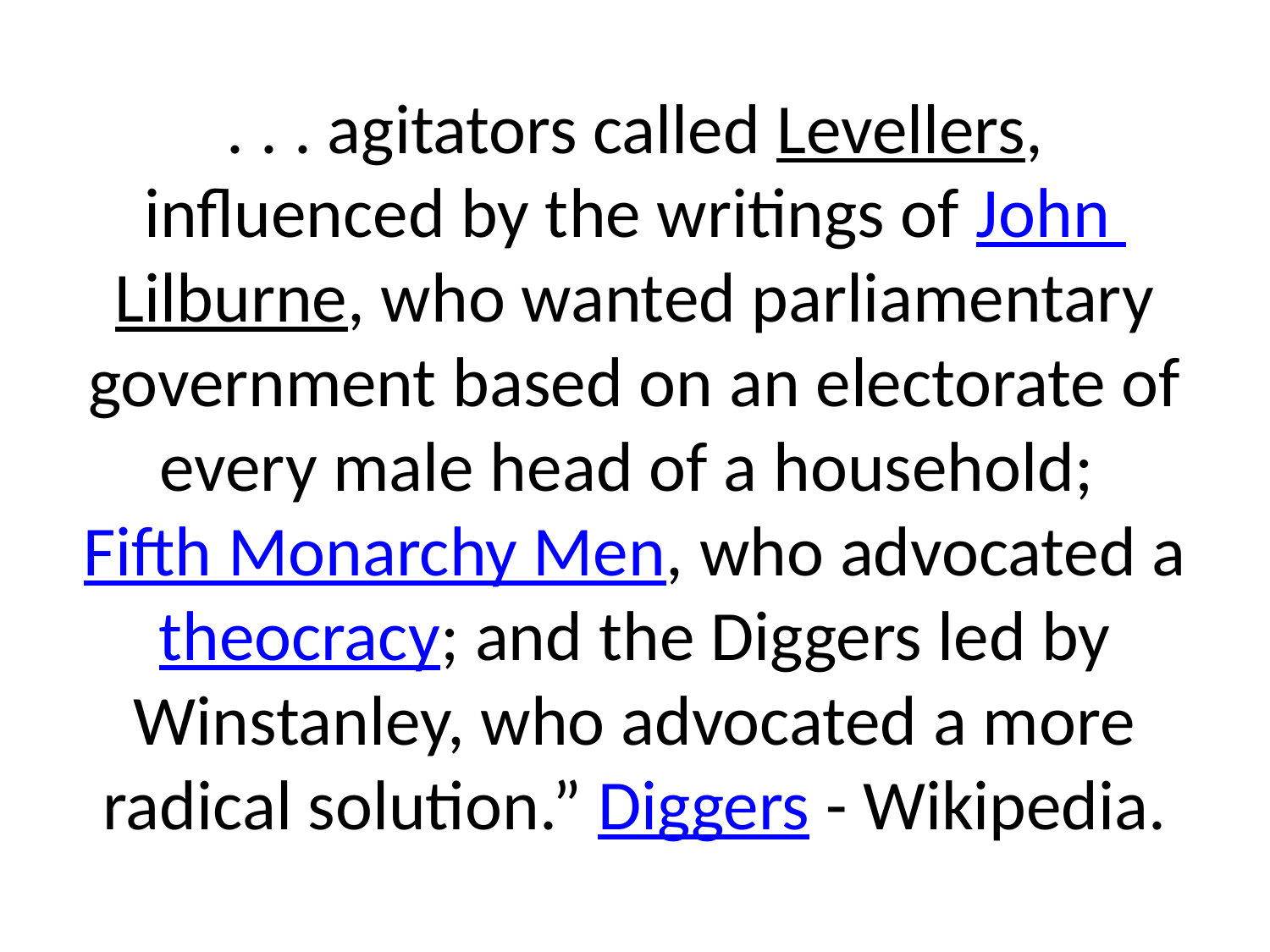

# . . . agitators called Levellers, influenced by the writings of John Lilburne, who wanted parliamentary government based on an electorate of every male head of a household; Fifth Monarchy Men, who advocated a theocracy; and the Diggers led by Winstanley, who advocated a more radical solution.” Diggers - Wikipedia.